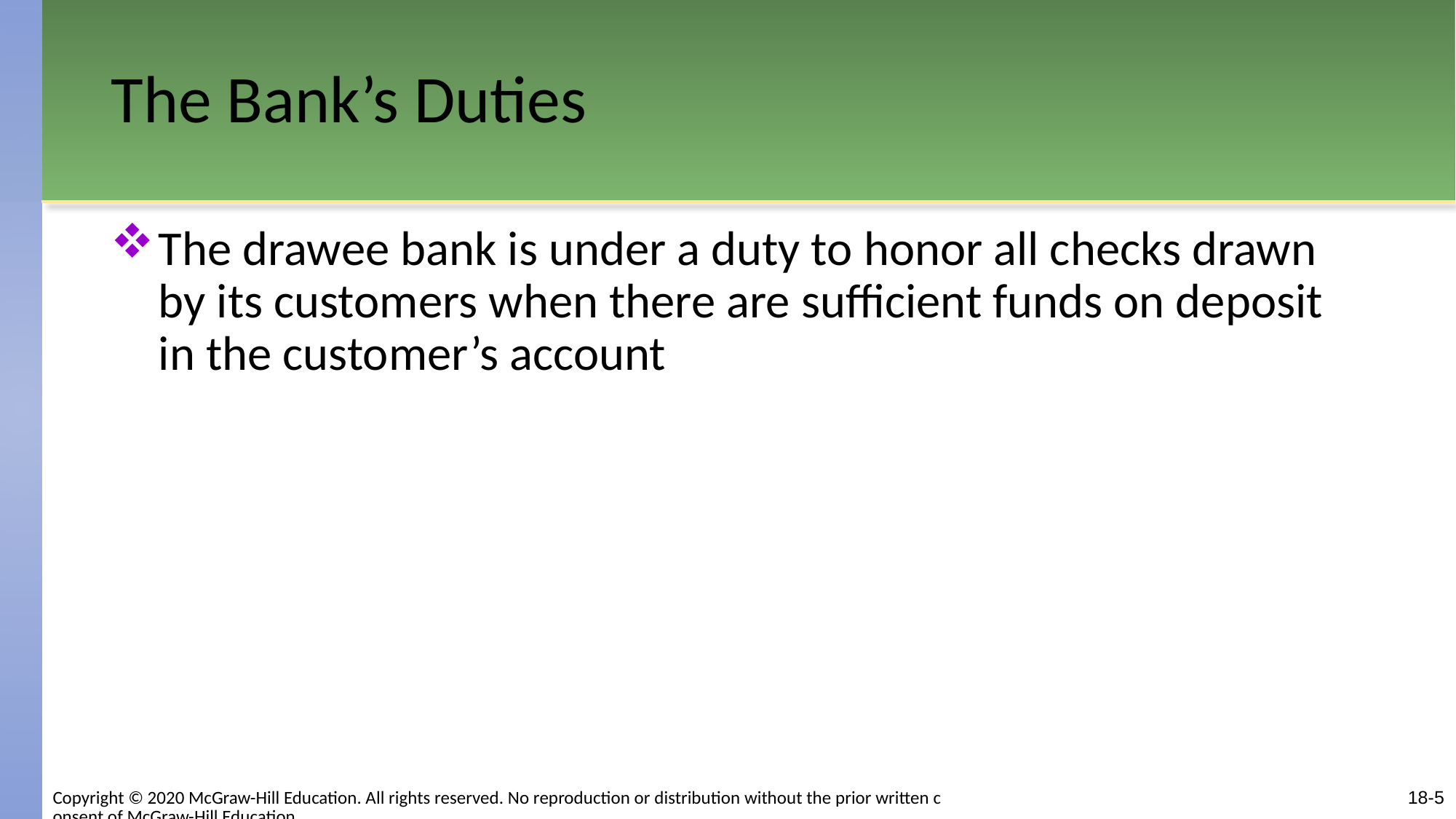

# The Bank’s Duties
The drawee bank is under a duty to honor all checks drawn by its customers when there are sufficient funds on deposit in the customer’s account
Copyright © 2020 McGraw-Hill Education. All rights reserved. No reproduction or distribution without the prior written consent of McGraw-Hill Education.
18-5